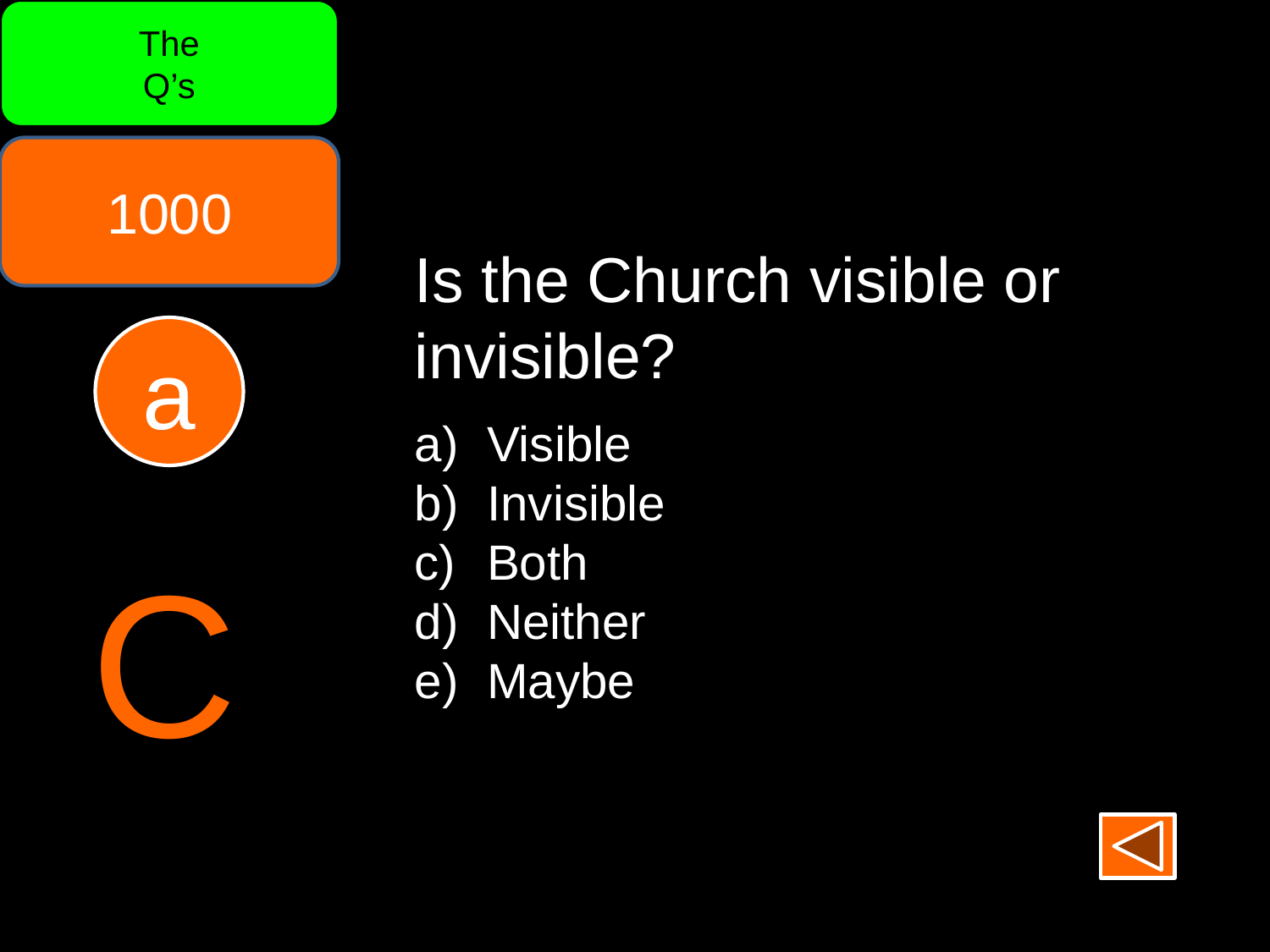

The
Q’s
1000
Is the Church visible or invisible?

Visible
Invisible
Both
Neither
Maybe
a
C